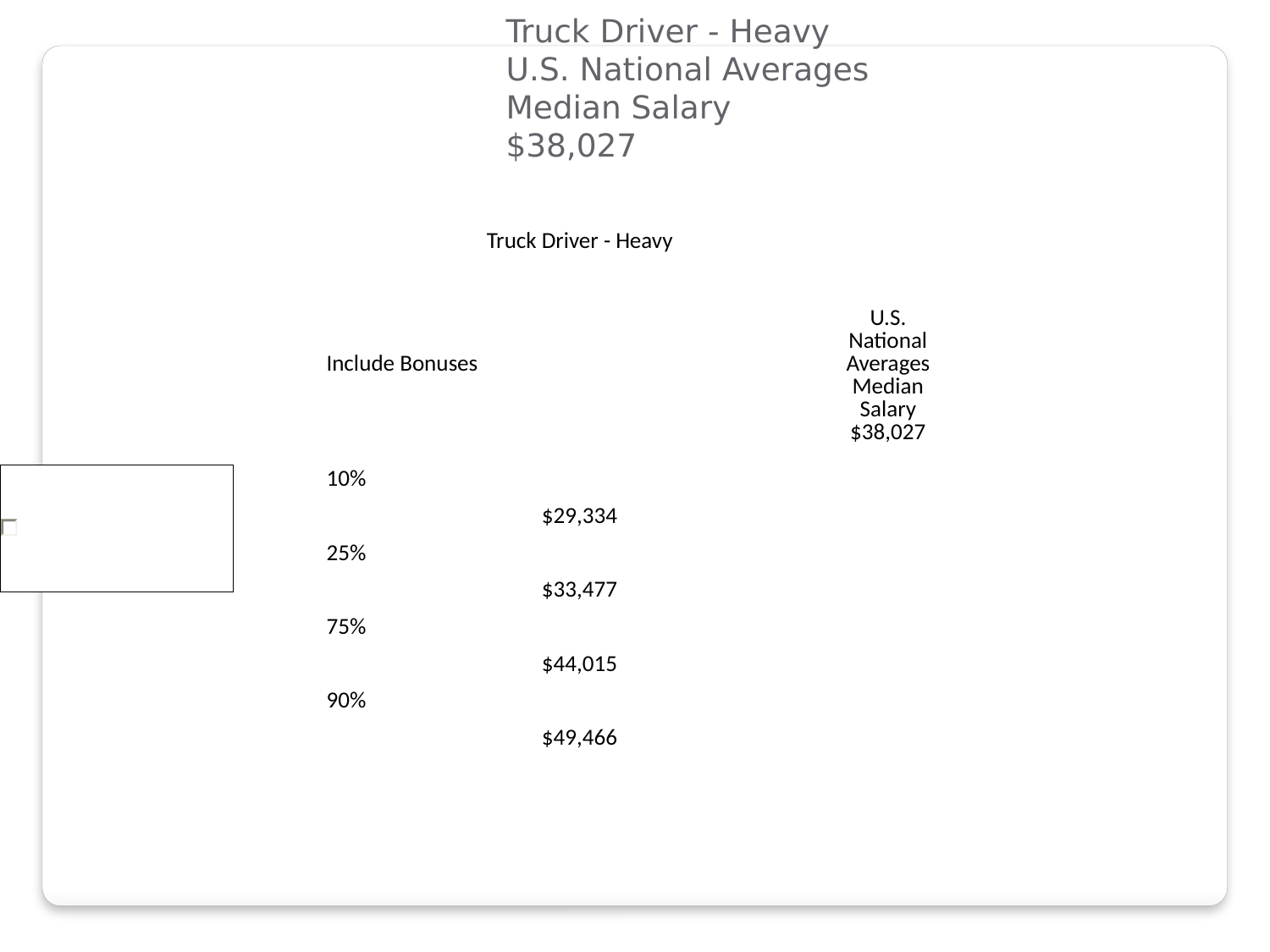

Truck Driver - Heavy
U.S. National Averages
Median Salary
$38,027

|  |  |
| --- | --- |
| Truck Driver - Heavy |  |
| Include Bonuses | U.S. National Averages Median Salary $38,027 |
| 10% |  |
| $29,334 |  |
| 25% |  |
| $33,477 |  |
| 75% |  |
| $44,015 |  |
| 90% |  |
| $49,466 |  |